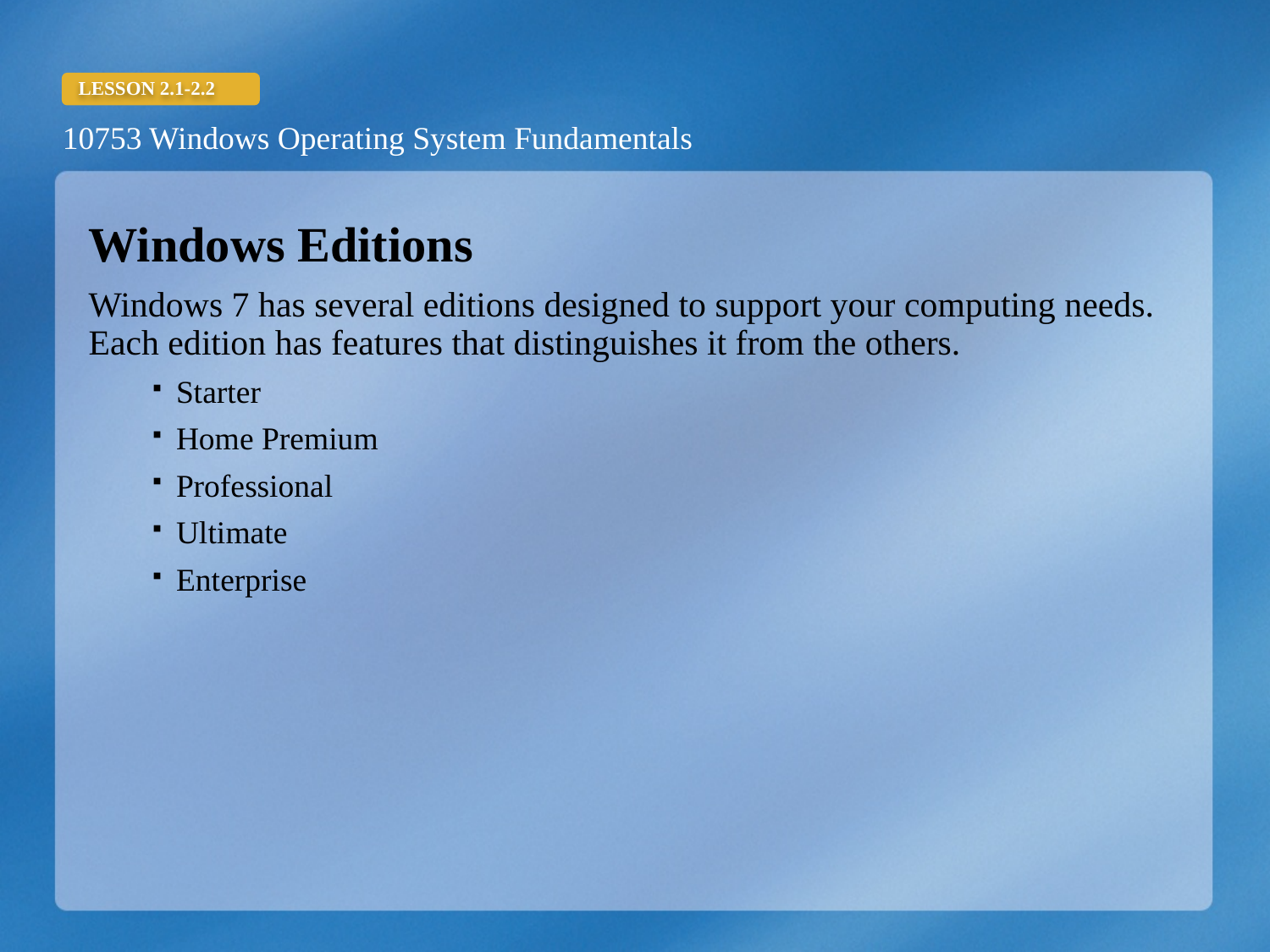

Windows Editions
Windows 7 has several editions designed to support your computing needs. Each edition has features that distinguishes it from the others.
Starter
Home Premium
Professional
Ultimate
Enterprise